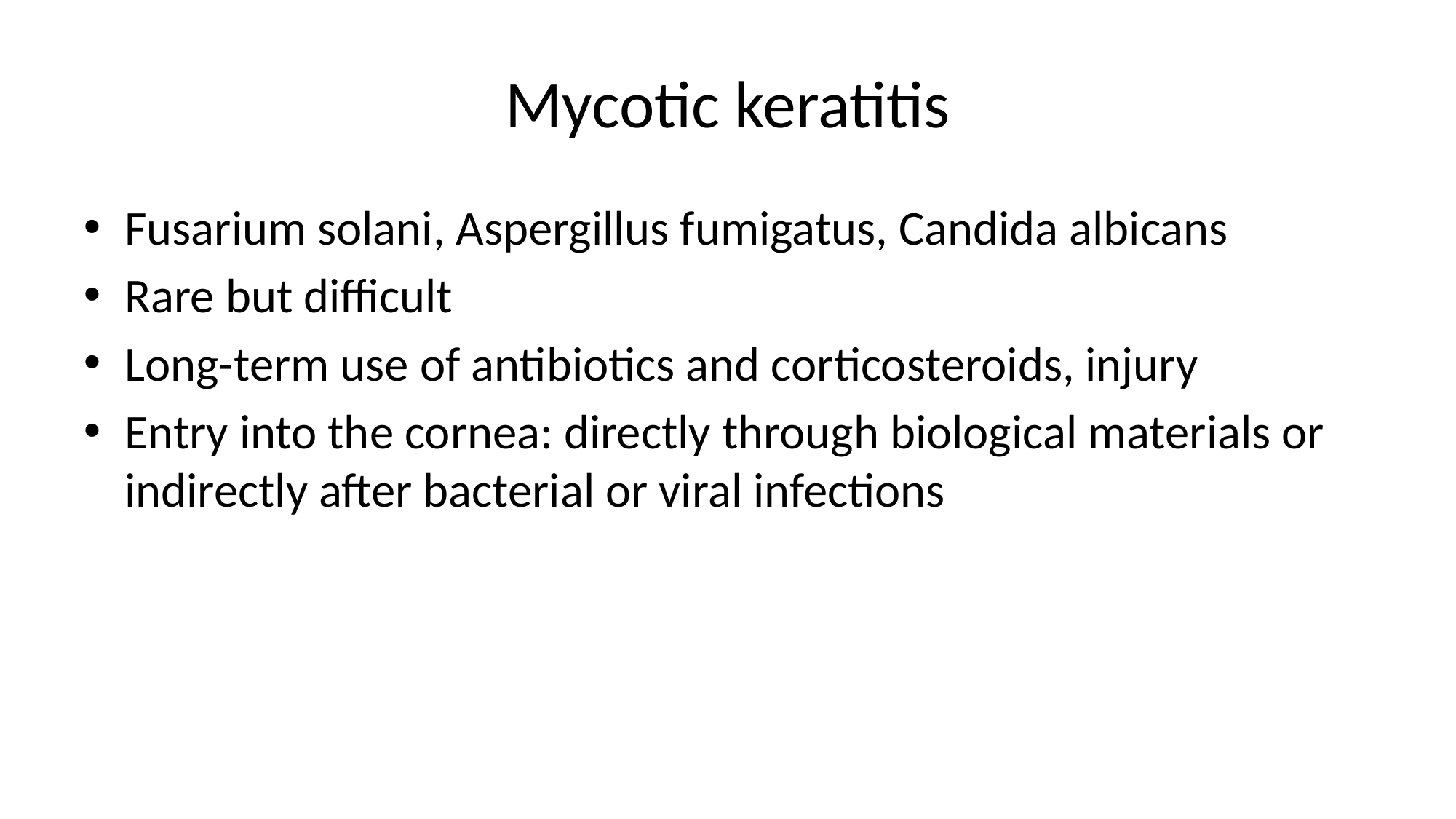

# Mycotic keratitis
Fusarium solani, Aspergillus fumigatus, Candida albicans
Rare but difficult
Long-term use of antibiotics and corticosteroids, injury
Entry into the cornea: directly through biological materials or indirectly after bacterial or viral infections